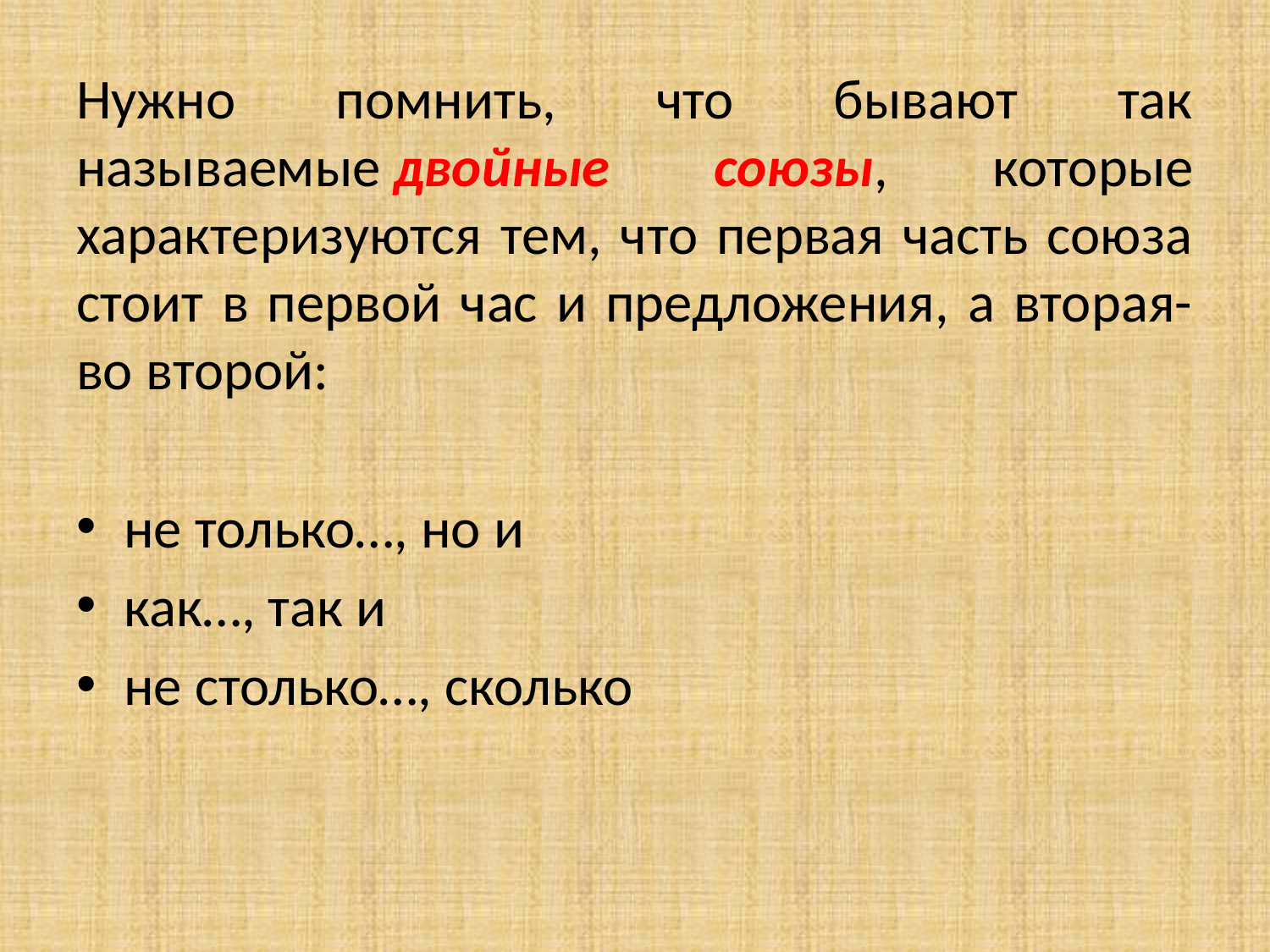

Нужно помнить, что бывают так называемые двойные союзы, которые характеризуются тем, что первая часть союза стоит в первой час и предложения, а вторая- во второй:

не только…, но и
как…, так и
не столько…, сколько